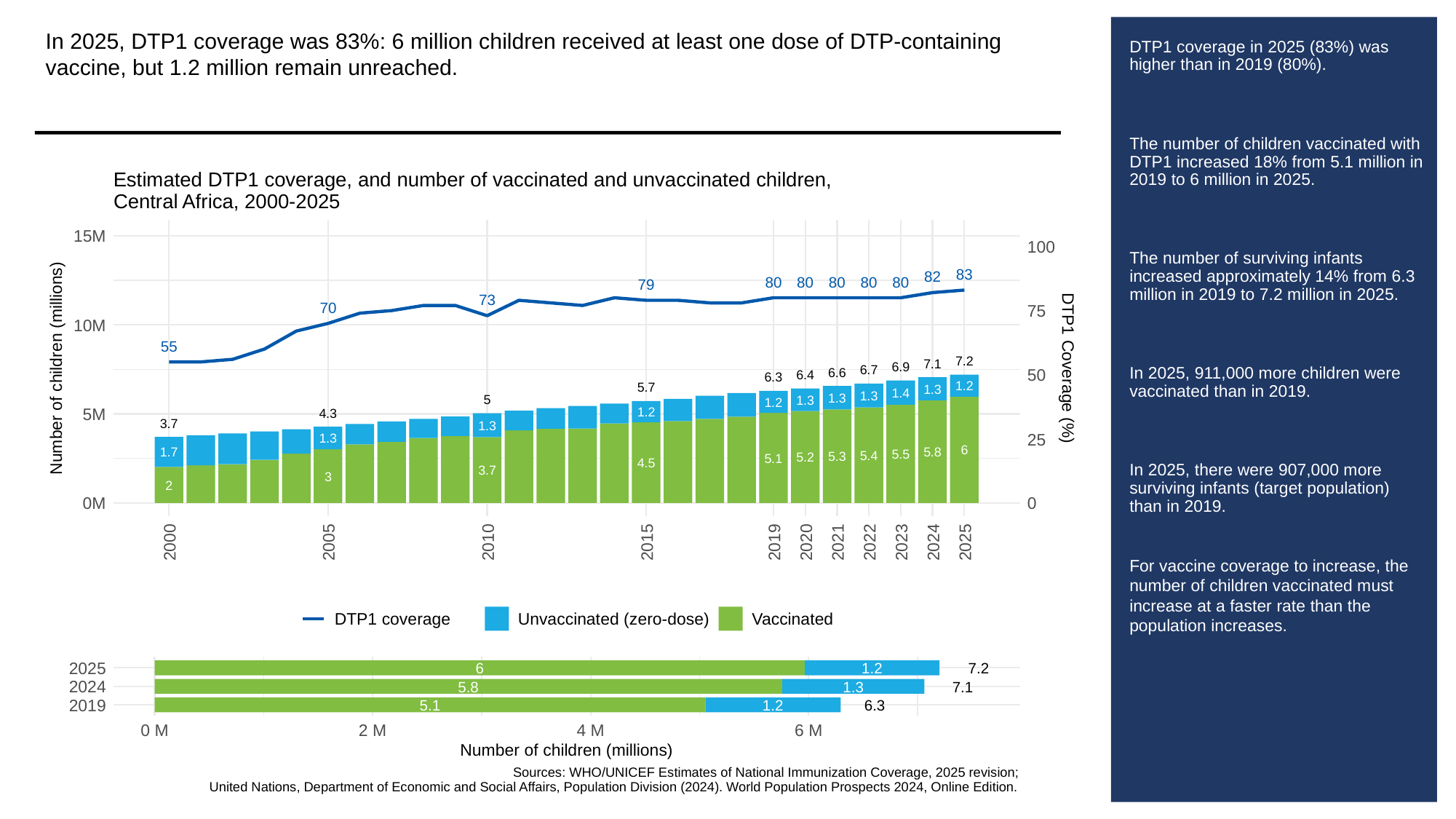

In 2025, DTP1 coverage was 83%: 6 million children received at least one dose of DTP-containing vaccine, but 1.2 million remain unreached.
# DTP1 coverage in 2025 (83%) was higher than in 2019 (80%).

The number of children vaccinated with DTP1 increased 18% from 5.1 million in 2019 to 6 million in 2025.

The number of surviving infants increased approximately 14% from 6.3 million in 2019 to 7.2 million in 2025.

In 2025, 911,000 more children were vaccinated than in 2019.

In 2025, there were 907,000 more surviving infants (target population) than in 2019.

For vaccine coverage to increase, the number of children vaccinated must increase at a faster rate than the population increases.

Estimated DTP1 coverage, and number of vaccinated and unvaccinated children,
Central Africa, 2000-2025

15M

100
83
82
80
80
80
80
80
79

73
70
75
10M

55
7.2
7.1
6.9
Number of children (millions)
DTP1 Coverage (%)
6.7
6.6
50

6.4
6.3

1.2
5.7

1.3

1.4

1.3

1.3

5
1.3

1.2

1.2

5M

4.3

3.7

1.3

25
1.3

6
5.8
1.7
5.5

5.4
5.3
5.2
5.1

4.5

3.7

3
2
0M
0

2000
2005
2010
2015
2019
2020
2021
2022
2023
2024
2025

DTP1 coverage
Unvaccinated (zero-dose)
Vaccinated

2025
6
1.2
7.2

2024
5.8
1.3
7.1

2019
5.1
1.2
6.3

0 M
2 M
4 M
6 M
Number of children (millions)
Sources: WHO/UNICEF Estimates of National Immunization Coverage, 2025 revision;
United Nations, Department of Economic and Social Affairs, Population Division (2024). World Population Prospects 2024, Online Edition.